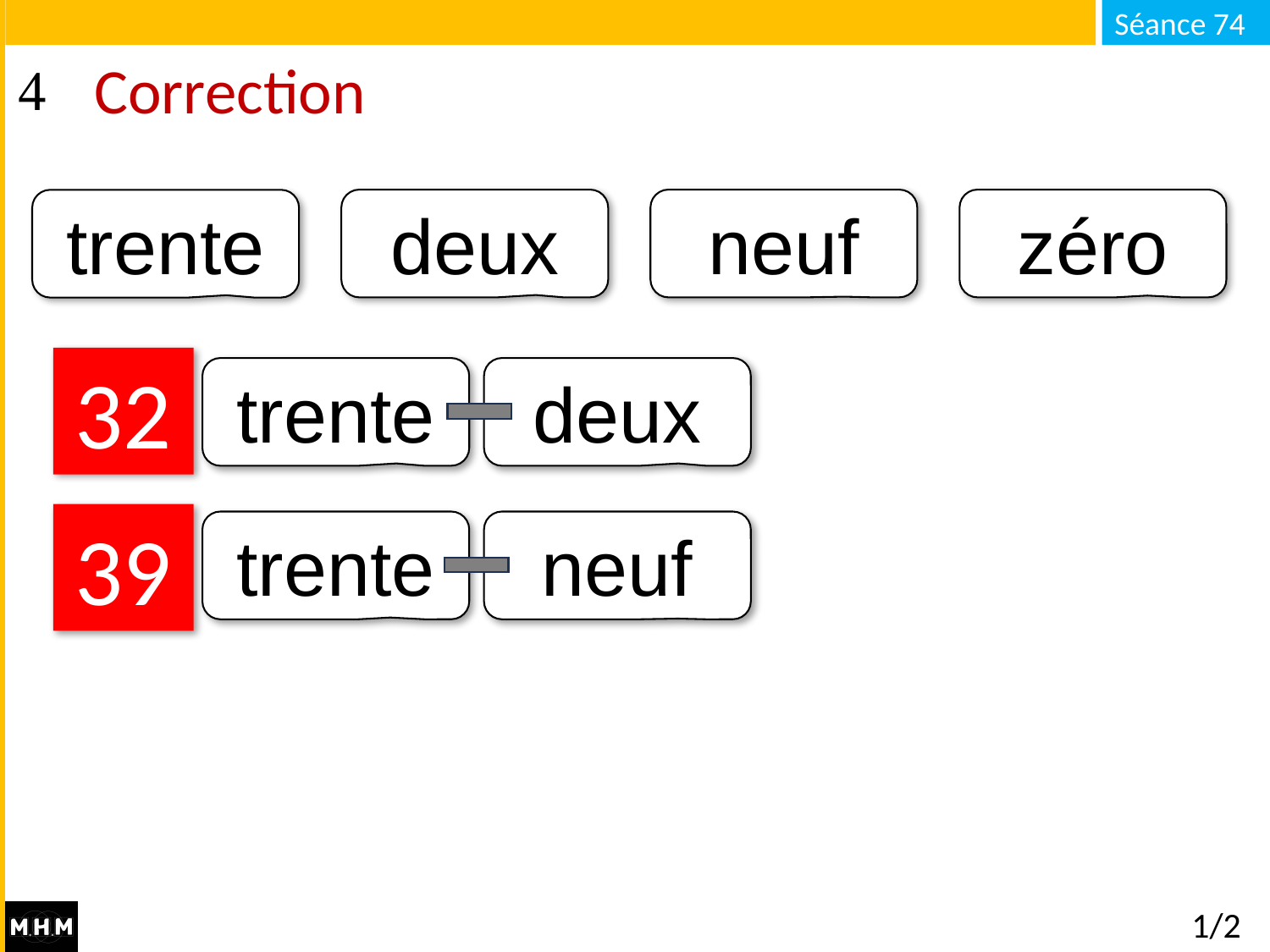

# Correction
deux
neuf
zéro
trente
32
trente
deux

39
trente
neuf

1/2